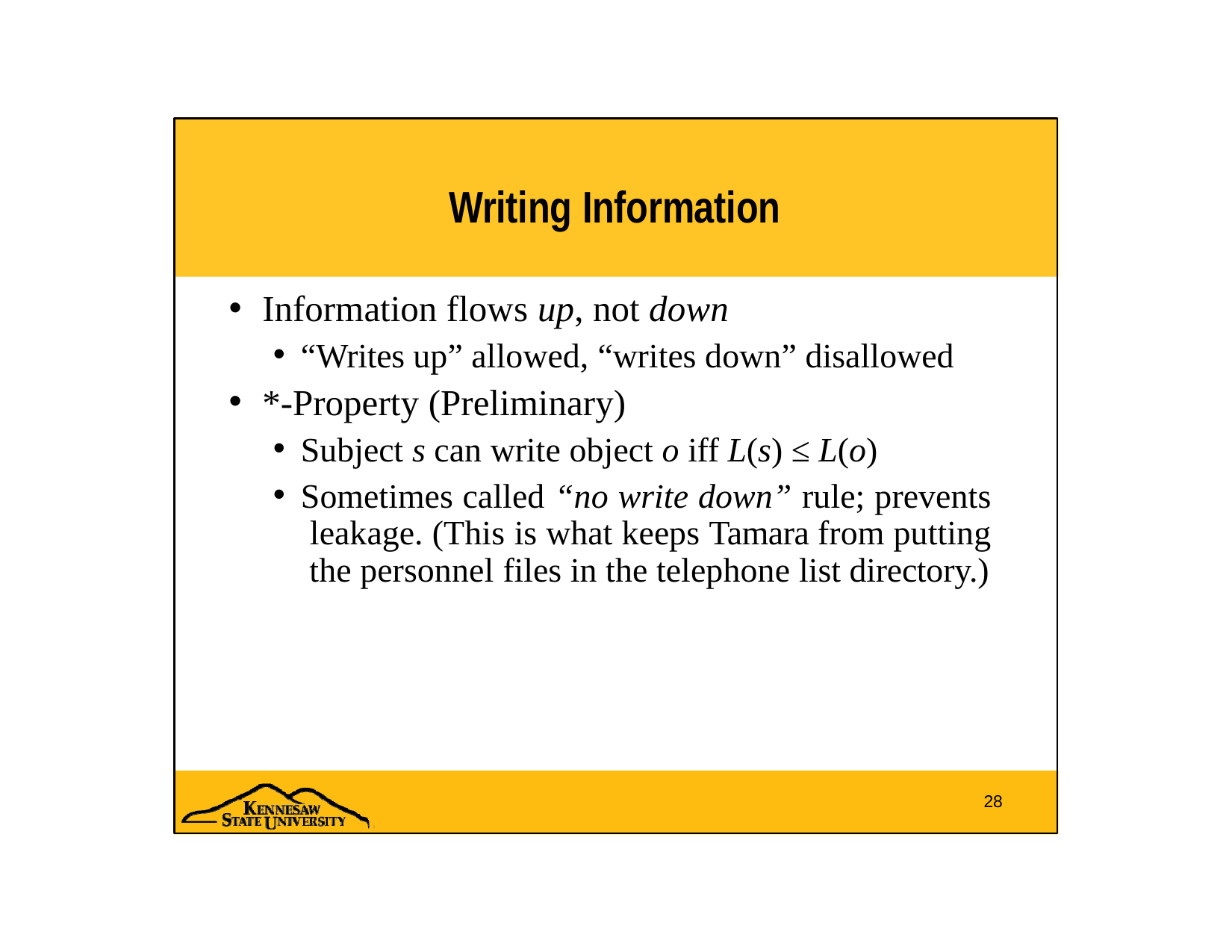

# Writing Information
Information flows up, not down
“Writes up” allowed, “writes down” disallowed
*-Property (Preliminary)
Subject s can write object o iff L(s) ≤ L(o)
Sometimes called “no write down” rule; prevents  leakage. (This is what keeps Tamara from putting  the personnel files in the telephone list directory.)

28